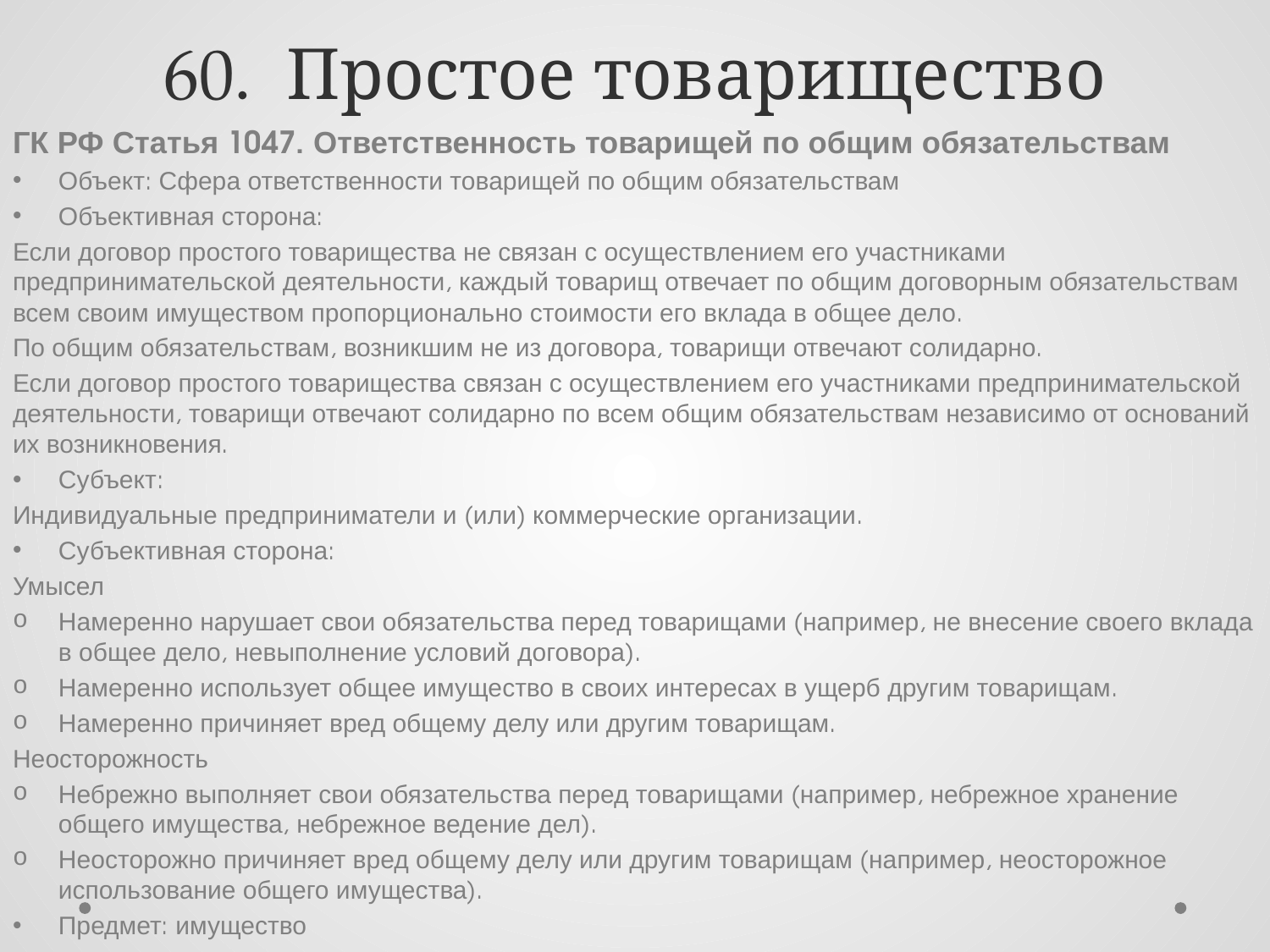

# 60.  Простое товарищество
ГК РФ Статья 1047. Ответственность товарищей по общим обязательствам
Объект: Сфера ответственности товарищей по общим обязательствам
Объективная сторона:
Если договор простого товарищества не связан с осуществлением его участниками предпринимательской деятельности, каждый товарищ отвечает по общим договорным обязательствам всем своим имуществом пропорционально стоимости его вклада в общее дело.
По общим обязательствам, возникшим не из договора, товарищи отвечают солидарно.
Если договор простого товарищества связан с осуществлением его участниками предпринимательской деятельности, товарищи отвечают солидарно по всем общим обязательствам независимо от оснований их возникновения.
Субъект:
Индивидуальные предприниматели и (или) коммерческие организации.
Субъективная сторона:
Умысел
Намеренно нарушает свои обязательства перед товарищами (например, не внесение своего вклада в общее дело, невыполнение условий договора).
Намеренно использует общее имущество в своих интересах в ущерб другим товарищам.
Намеренно причиняет вред общему делу или другим товарищам.
Неосторожность
Небрежно выполняет свои обязательства перед товарищами (например, небрежное хранение общего имущества, небрежное ведение дел).
Неосторожно причиняет вред общему делу или другим товарищам (например, неосторожное использование общего имущества).
Предмет: имущество